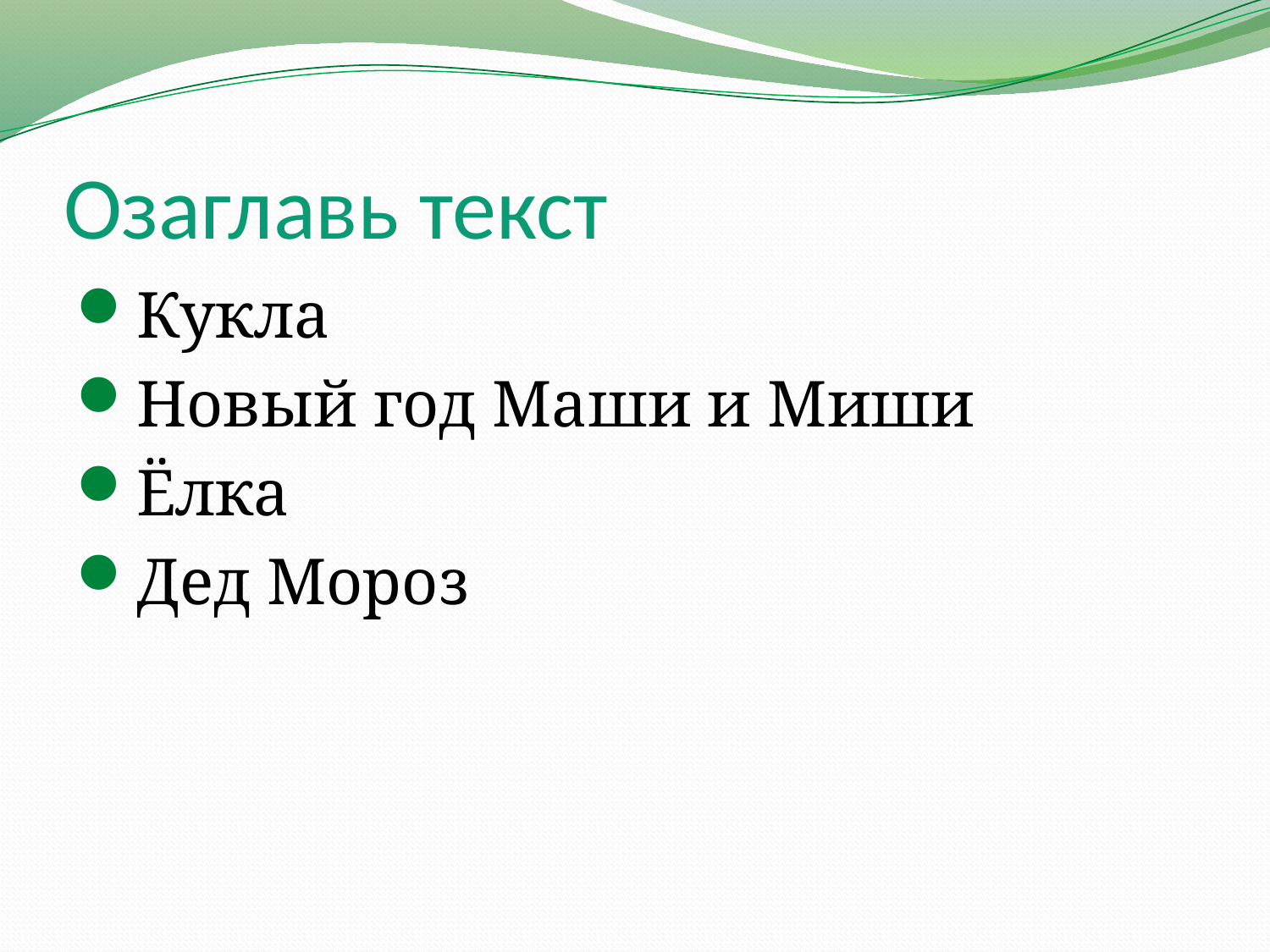

# Озаглавь текст
Кукла
Новый год Маши и Миши
Ёлка
Дед Мороз